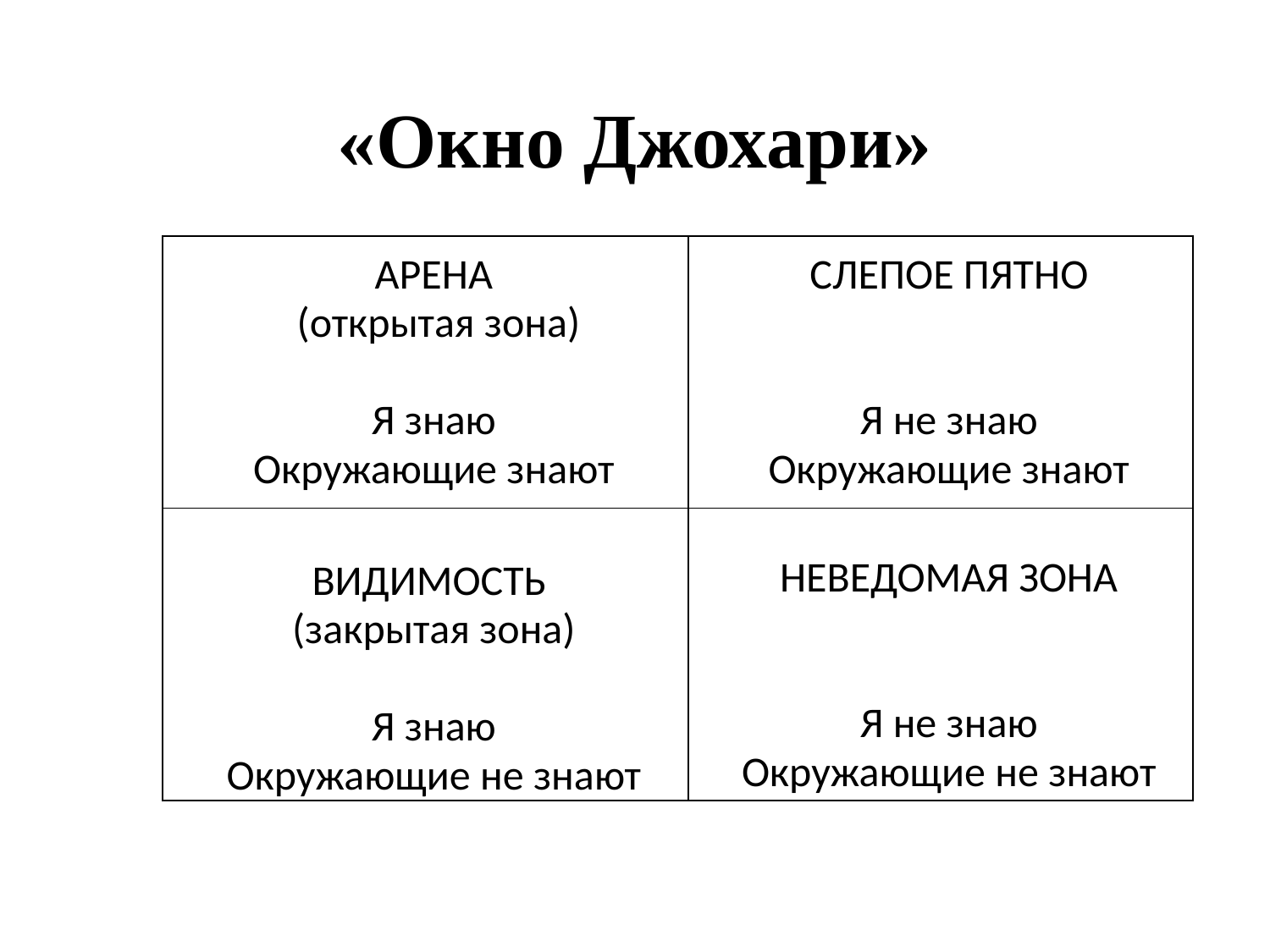

# «Окно Джохари»
| АРЕНА (открытая зона) Я знаю Окружающие знают | СЛЕПОЕ ПЯТНО Я не знаю Окружающие знают |
| --- | --- |
| ВИДИМОСТЬ (закрытая зона) Я знаю Окружающие не знают | НЕВЕДОМАЯ ЗОНА Я не знаю Окружающие не знают |